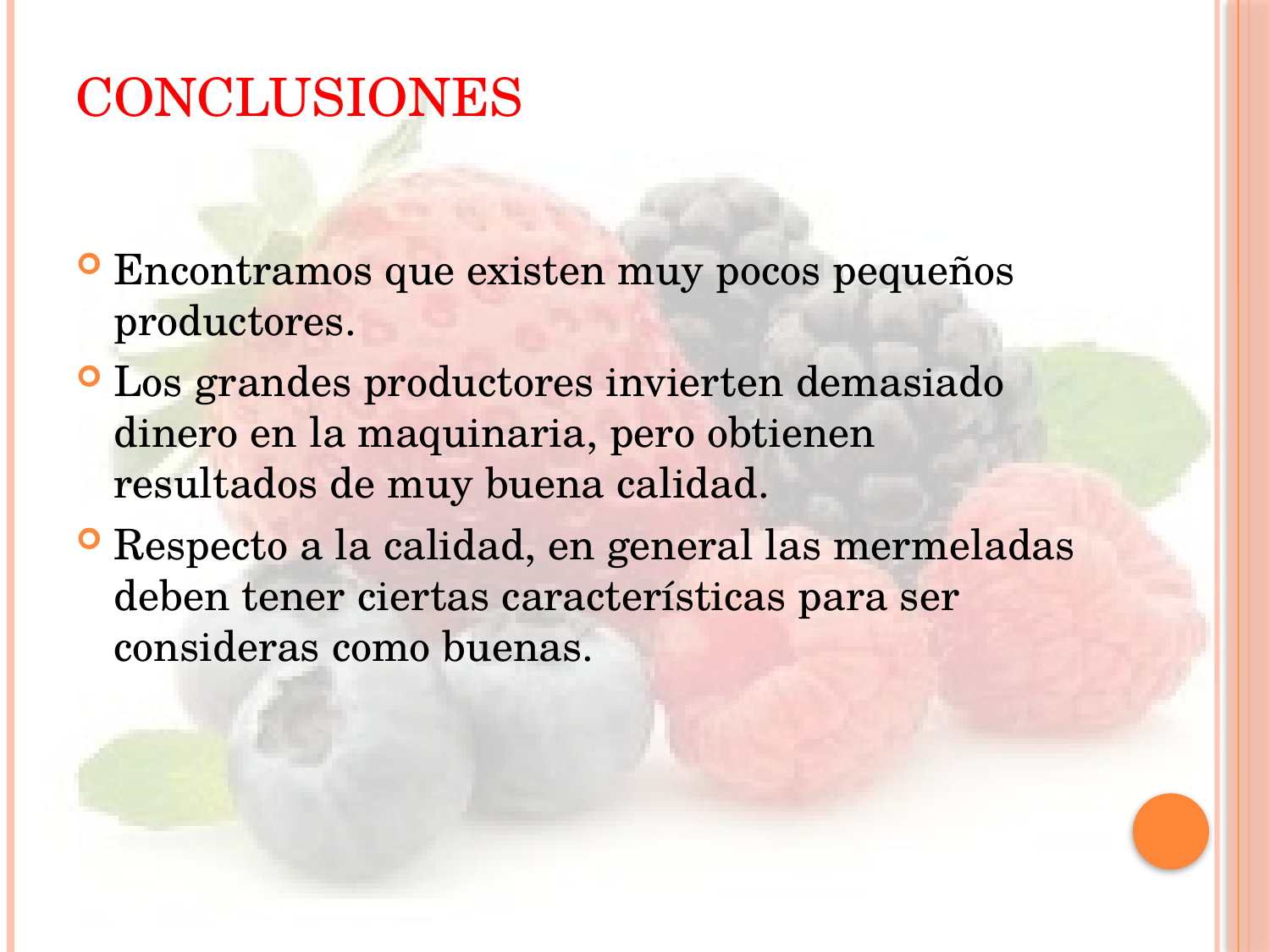

# Conclusiones
Encontramos que existen muy pocos pequeños productores.
Los grandes productores invierten demasiado dinero en la maquinaria, pero obtienen resultados de muy buena calidad.
Respecto a la calidad, en general las mermeladas deben tener ciertas características para ser consideras como buenas.